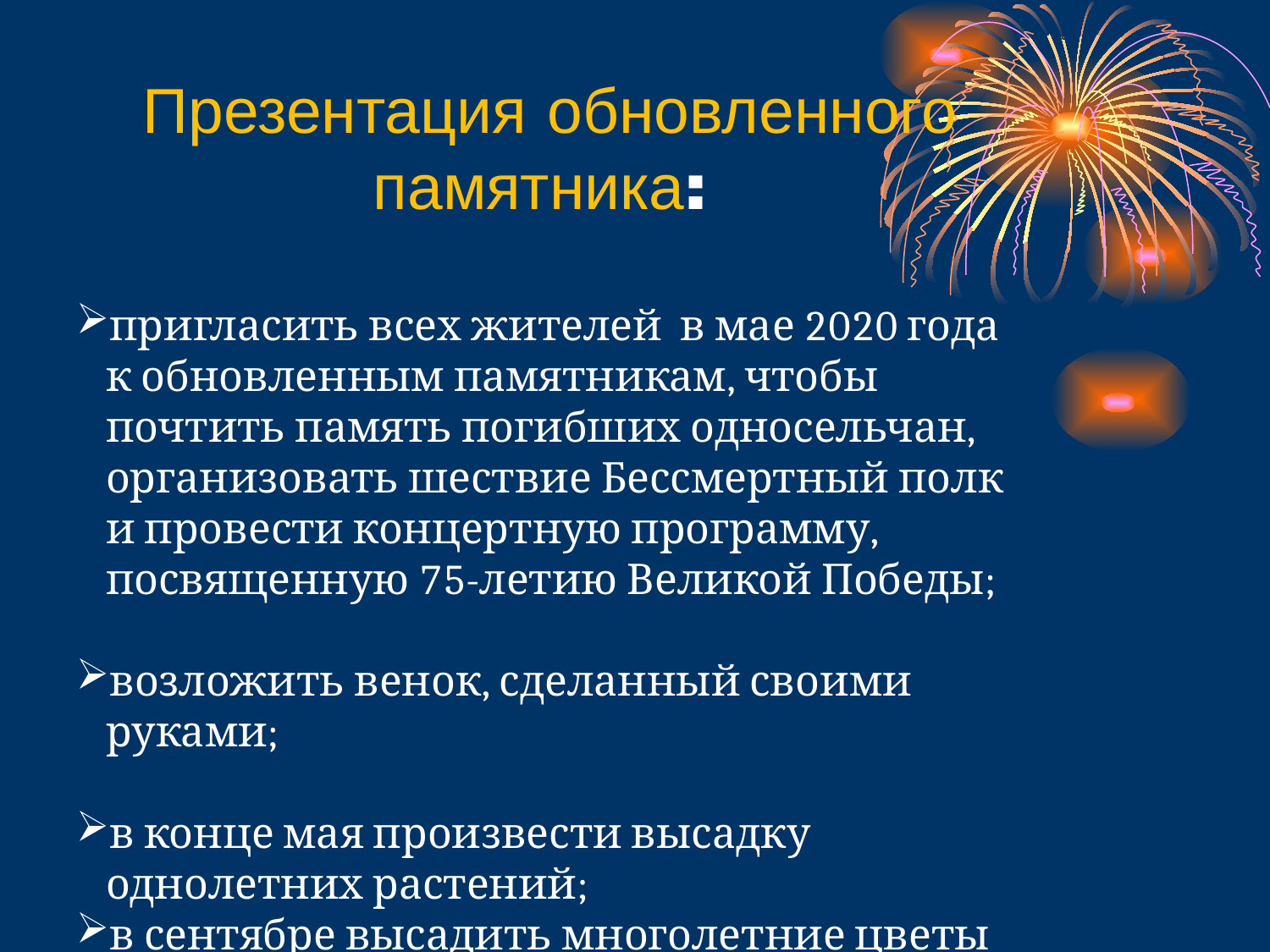

Презентация обновленного памятника:

пригласить всех жителей  в мае 2020 года к обновленным памятникам, чтобы почтить память погибших односельчан, организовать шествие Бессмертный полк и провести концертную программу, посвященную 75-летию Великой Победы;

возложить венок, сделанный своими руками;

в конце мая произвести высадку однолетних растений;
в сентябре высадить многолетние цветы